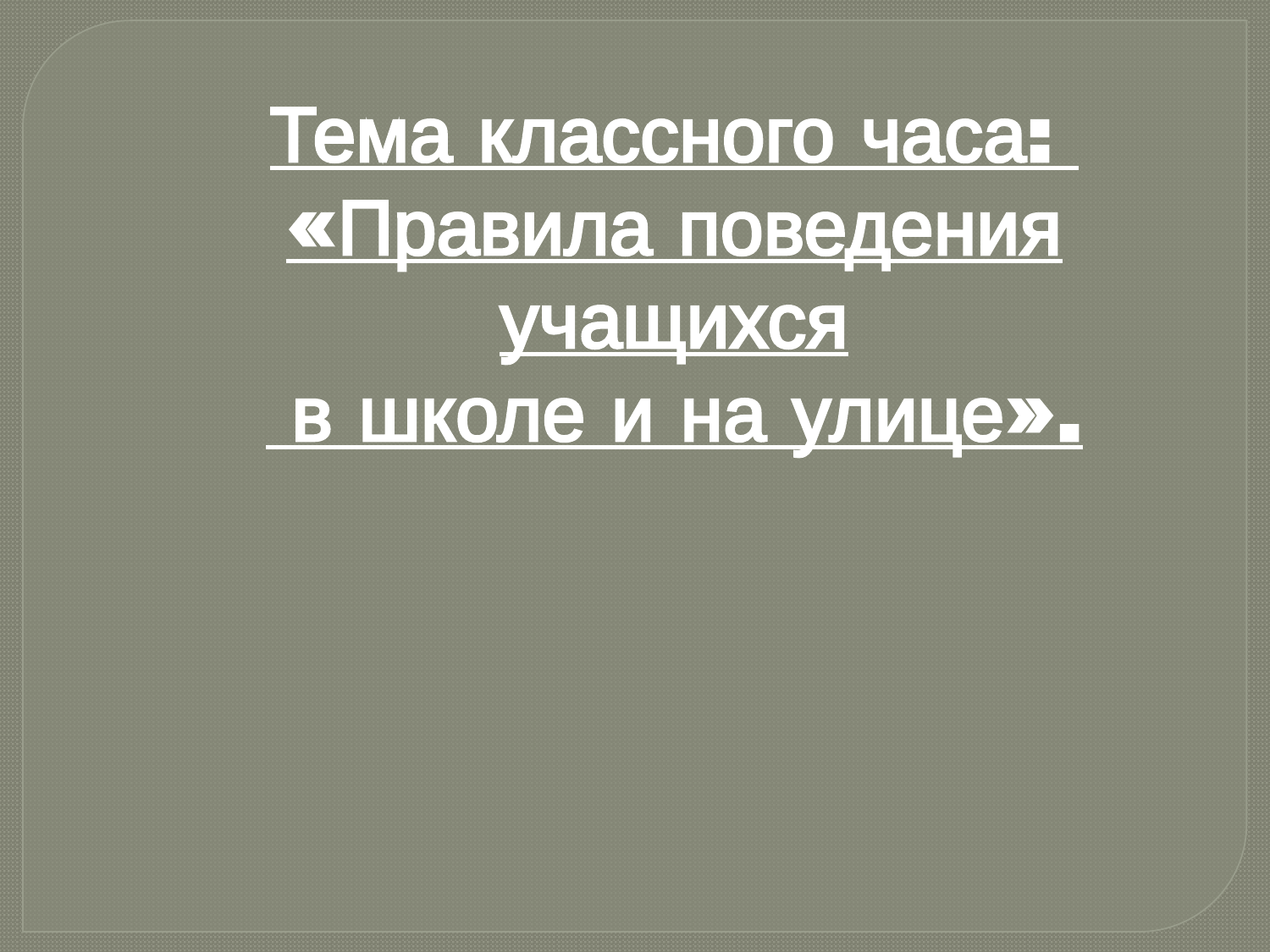

Тема классного часа:
«Правила поведения учащихся
 в школе и на улице».